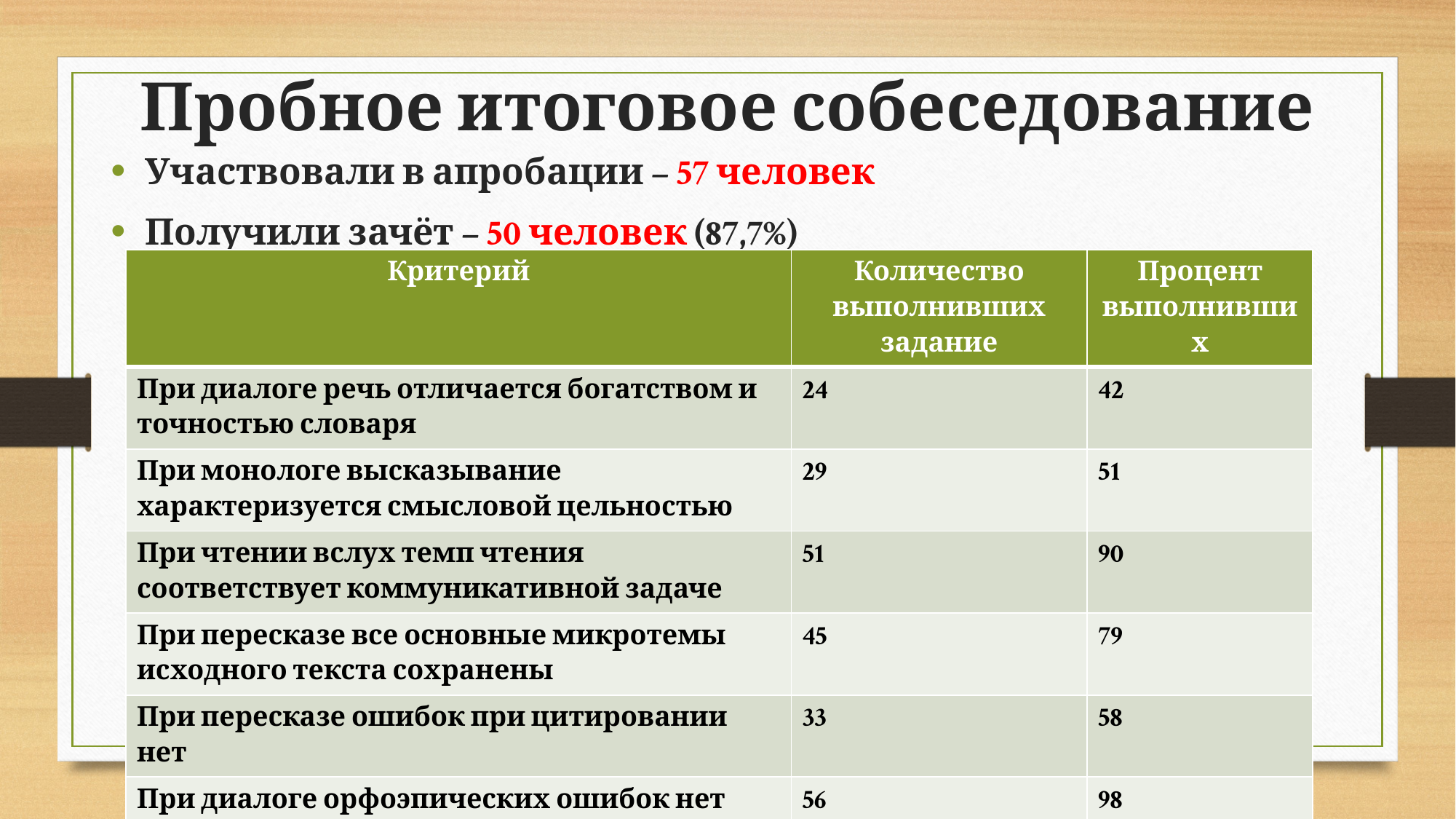

# Пробное итоговое собеседование
Участвовали в апробации – 57 человек
Получили зачёт – 50 человек (87,7%)

| Критерий | Количество выполнивших задание | Процент выполнивших |
| --- | --- | --- |
| При диалоге речь отличается богатством и точностью словаря | 24 | 42 |
| При монологе высказывание характеризуется смысловой цельностью | 29 | 51 |
| При чтении вслух темп чтения соответствует коммуникативной задаче | 51 | 90 |
| При пересказе все основные микротемы исходного текста сохранены | 45 | 79 |
| При пересказе ошибок при цитировании нет | 33 | 58 |
| При диалоге орфоэпических ошибок нет | 56 | 98 |